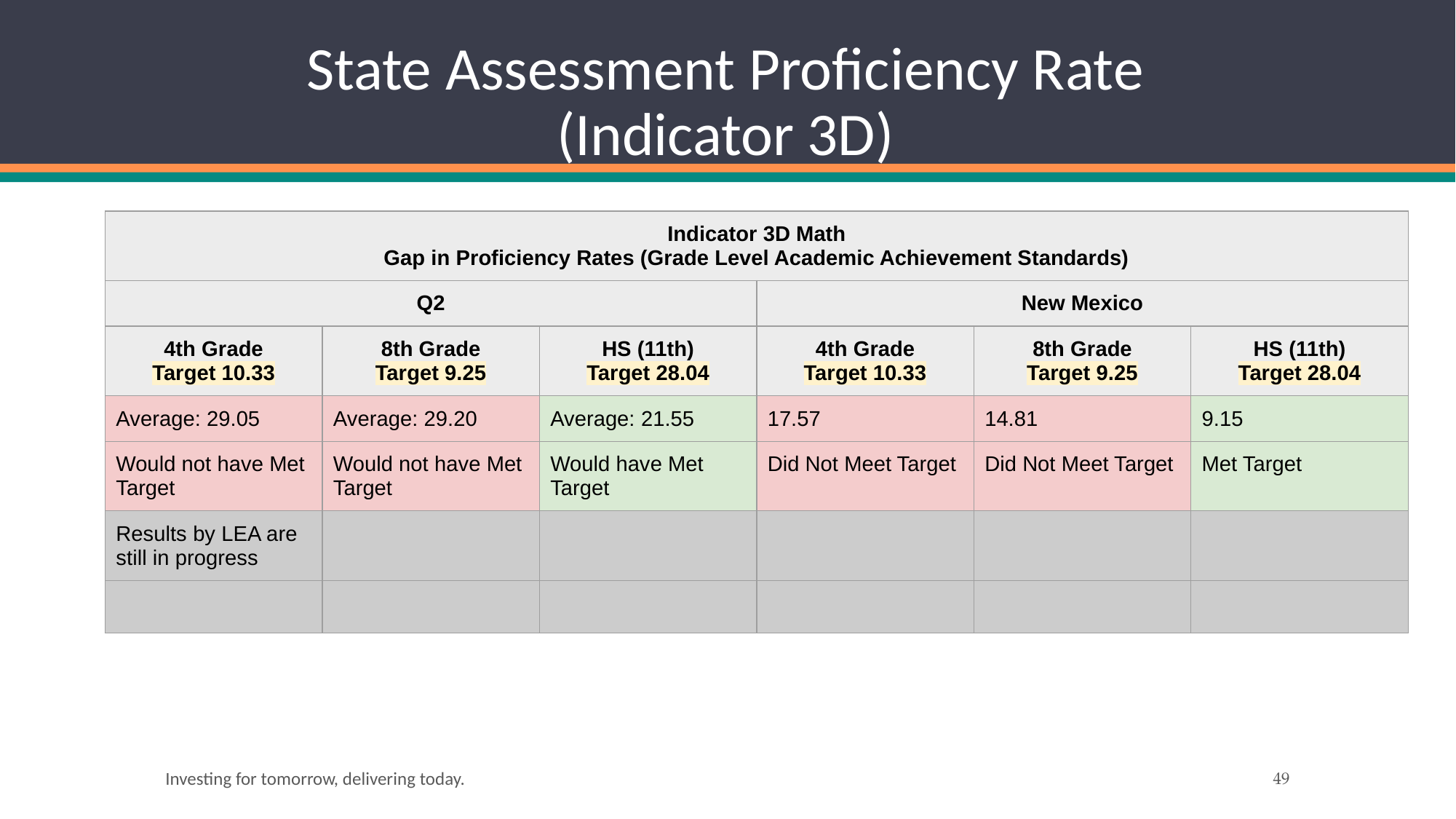

# State Assessment Proficiency Rate (Indicator 3D)
| Indicator 3D Math Gap in Proficiency Rates (Grade Level Academic Achievement Standards) |  |  |  |  |  |
| --- | --- | --- | --- | --- | --- |
| Q2 |  |  | New Mexico |  |  |
| 4th Grade Target 10.33 | 8th Grade Target 9.25 | HS (11th) Target 28.04 | 4th Grade Target 10.33 | 8th Grade Target 9.25 | HS (11th) Target 28.04 |
| Average: 29.05 | Average: 29.20 | Average: 21.55 | 17.57 | 14.81 | 9.15 |
| Would not have Met Target | Would not have Met Target | Would have Met Target | Did Not Meet Target | Did Not Meet Target | Met Target |
| Results by LEA are still in progress |  |  |  |  |  |
|  |  |  |  |  |  |
Investing for tomorrow, delivering today.
49